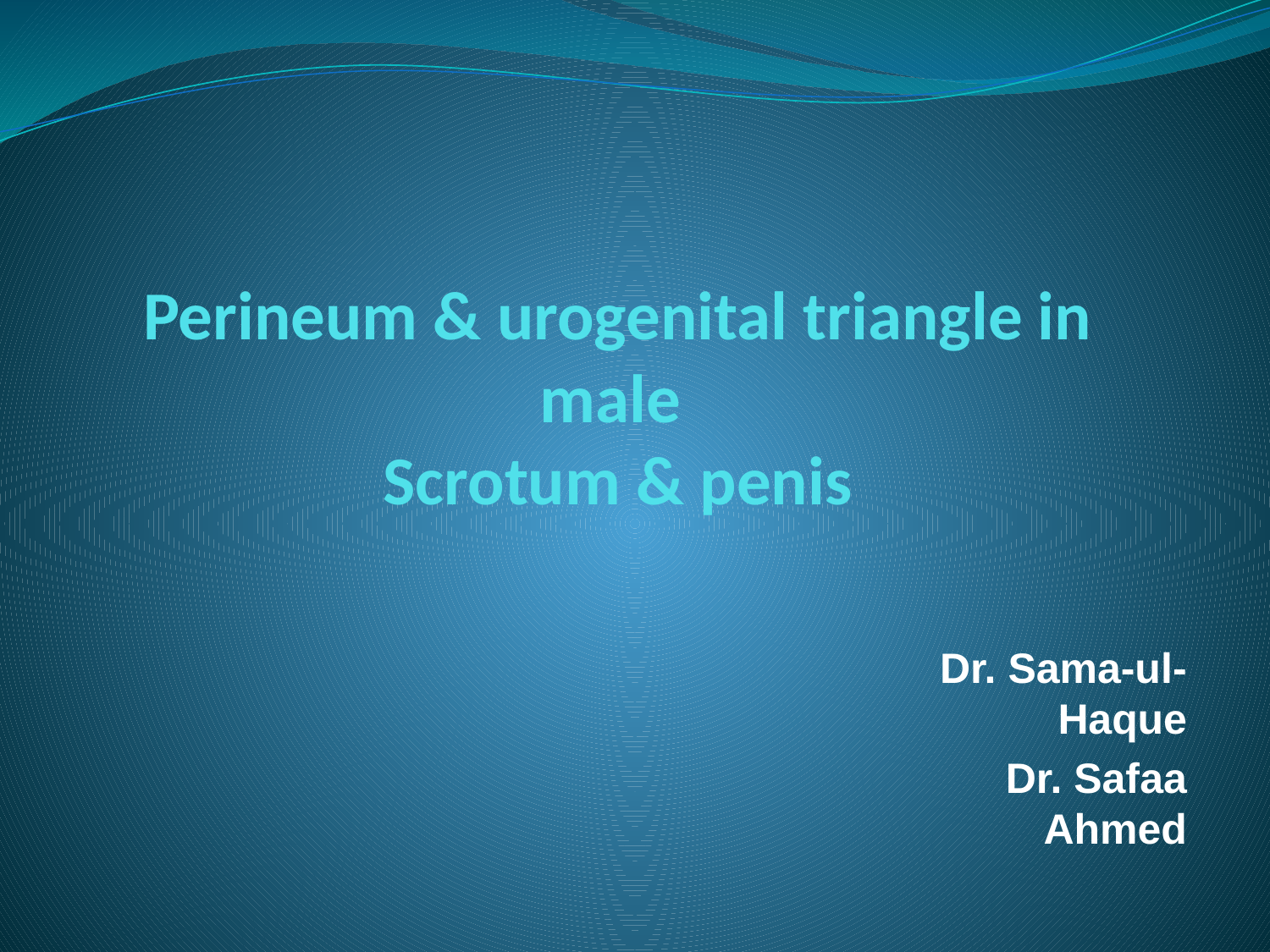

# Perineum & urogenital triangle in male Scrotum & penis
Dr. Sama-ul-Haque
    Dr. Safaa Ahmed